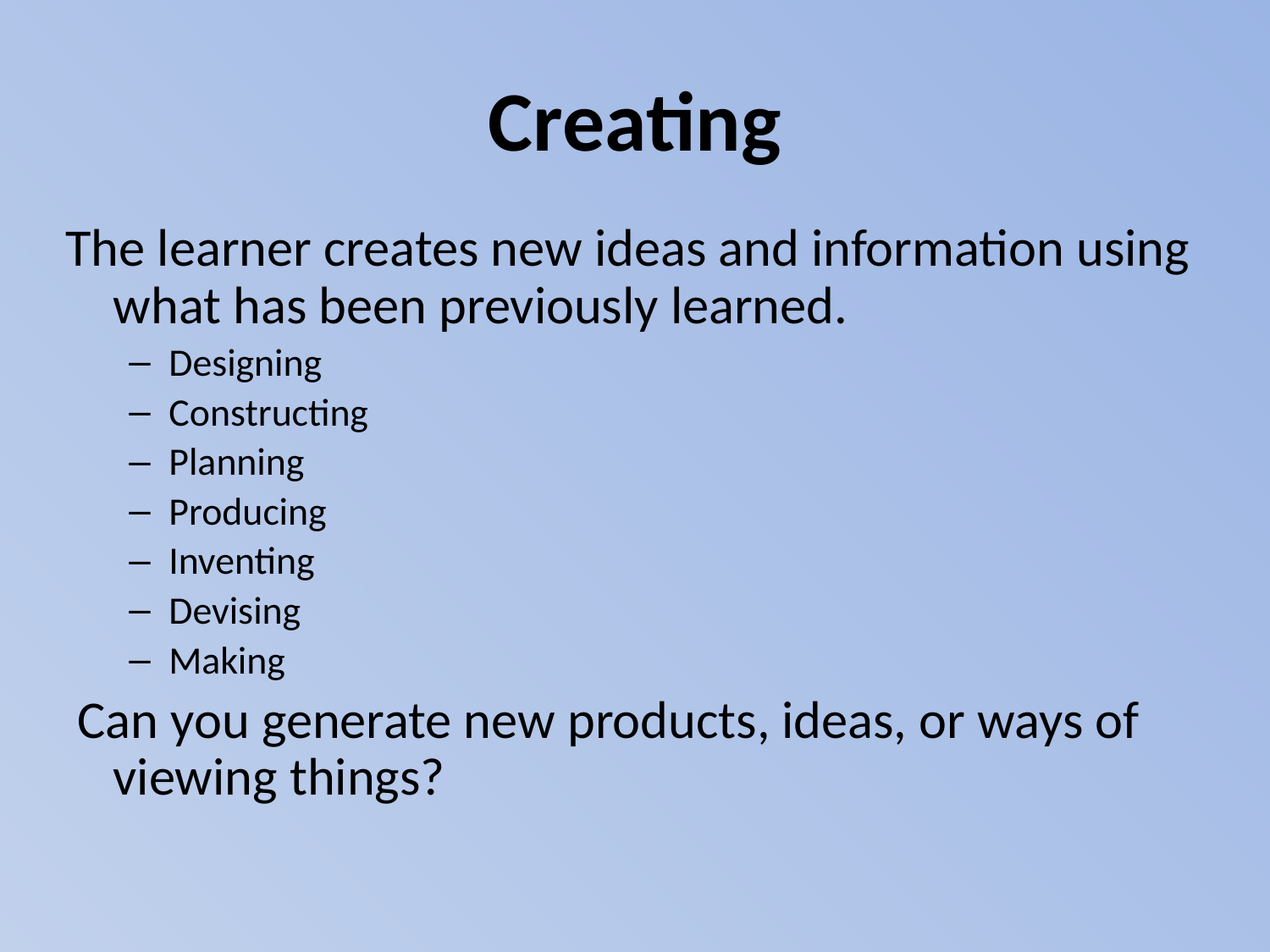

# Creating
The learner creates new ideas and information using what has been previously learned.
Designing
Constructing
Planning
Producing
Inventing
Devising
Making
 Can you generate new products, ideas, or ways of viewing things?